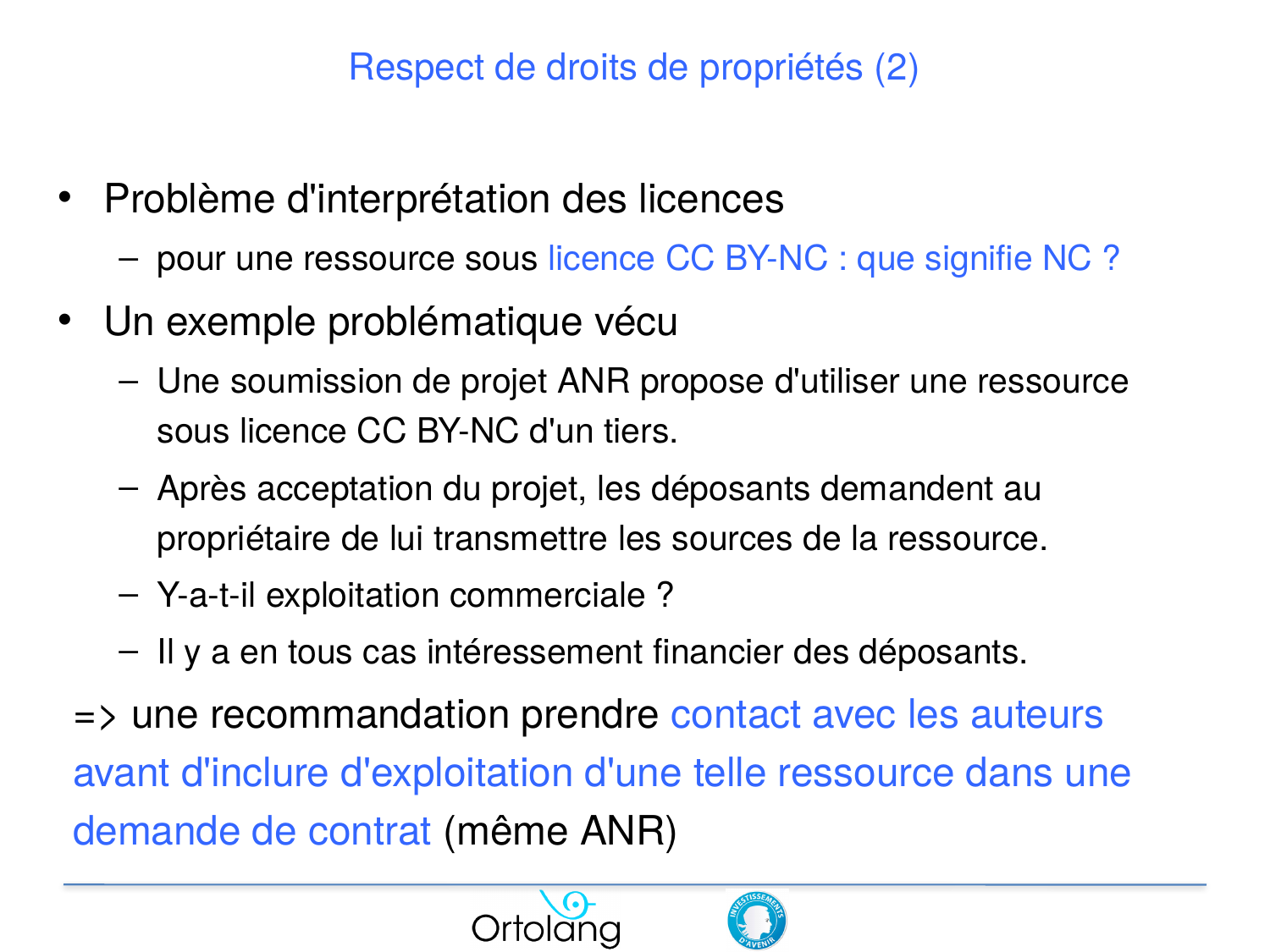

# Respect de droits de propriétés (2)
Problème d'interprétation des licences
pour une ressource sous licence CC BY-NC : que signifie NC ?
Un exemple problématique vécu
Une soumission de projet ANR propose d'utiliser une ressource sous licence CC BY-NC d'un tiers.
Après acceptation du projet, les déposants demandent au propriétaire de lui transmettre les sources de la ressource.
Y-a-t-il exploitation commerciale ?
Il y a en tous cas intéressement financier des déposants.
=> une recommandation prendre contact avec les auteurs avant d'inclure d'exploitation d'une telle ressource dans une demande de contrat (même ANR)